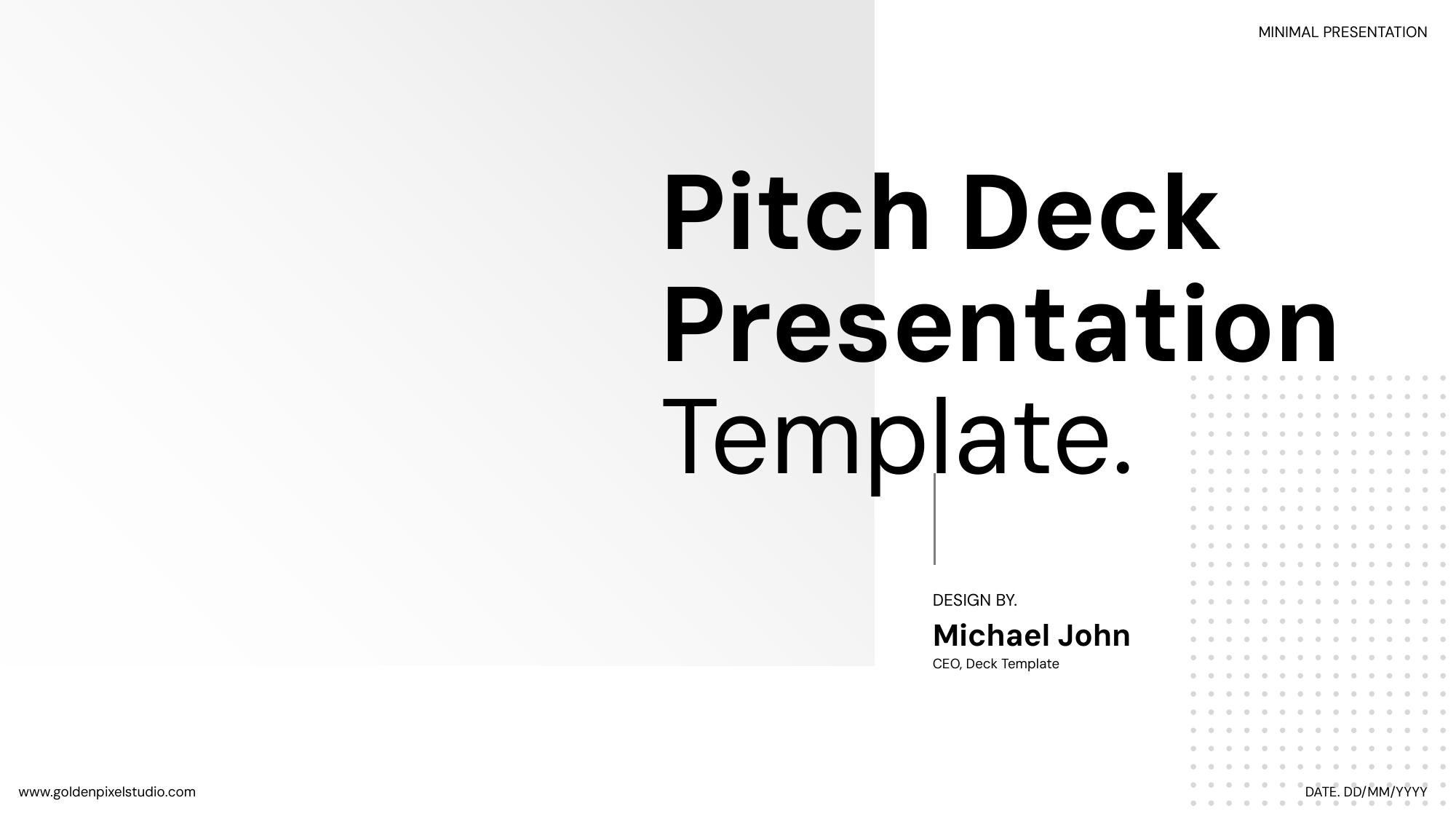

MINIMAL PRESENTATION
Pitch Deck
Presentation
Template.

DESIGN BY.
Michael John
CEO, Deck Template
www.goldenpixelstudio.com
DATE. DD/MM/YYYY